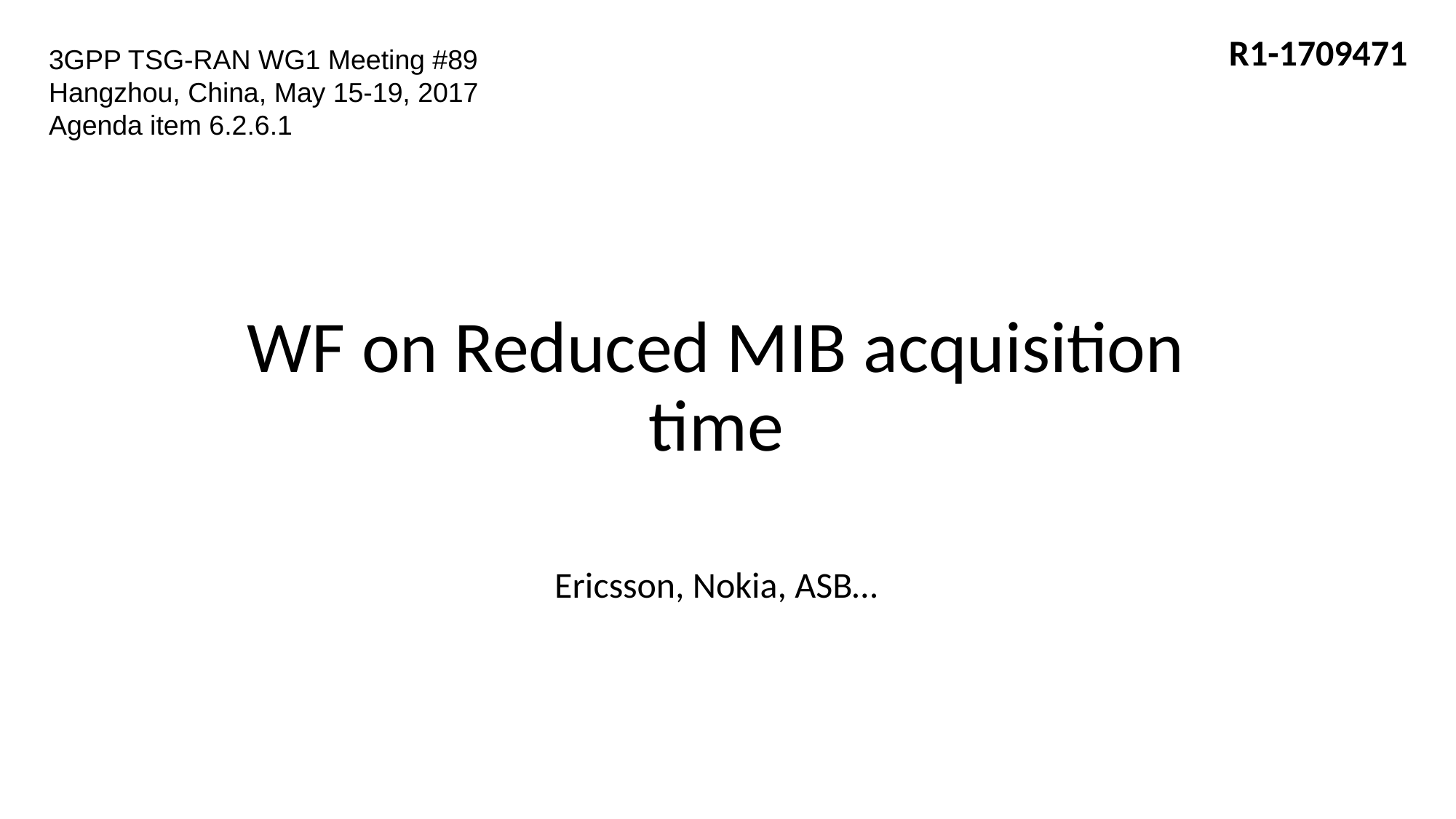

R1-1709471
3GPP TSG-RAN WG1 Meeting #89
Hangzhou, China, May 15-19, 2017
Agenda item 6.2.6.1
# WF on Reduced MIB acquisition time
Ericsson, Nokia, ASB…